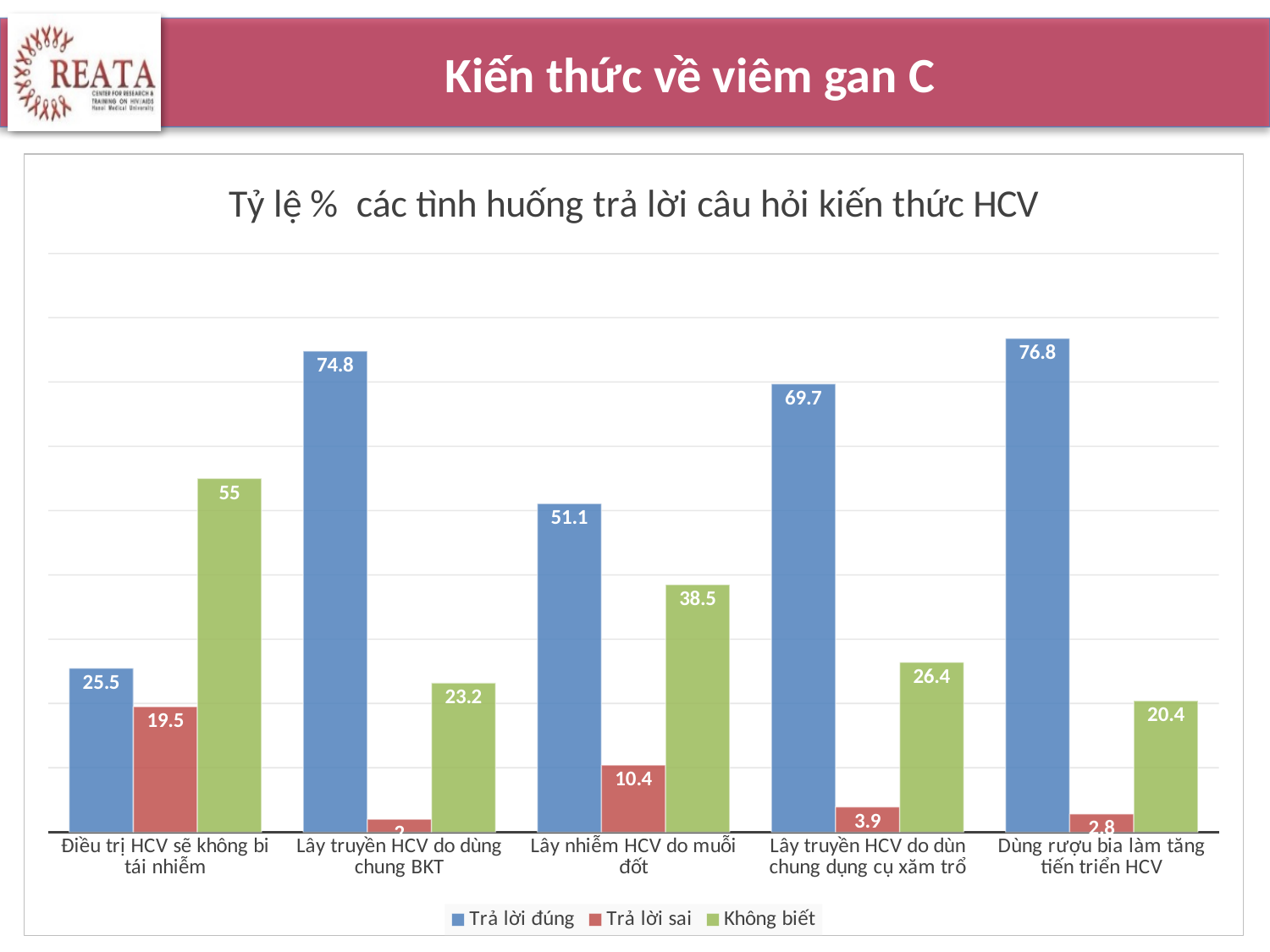

# Kiến thức về viêm gan C

### Chart: Tỷ lệ %  các tình huống trả lời câu hỏi kiến thức HCV

| Category | Trả lời đúng | Trả lời sai | Không biết |
|---|---|---|---|
| Điều trị HCV sẽ không bi tái nhiễm | 25.5 | 19.5 | 55.0 |
| Lây truyền HCV do dùng chung BKT | 74.8 | 2.0 | 23.2 |
| Lây nhiễm HCV do muỗi đốt | 51.1 | 10.4 | 38.5 |
| Lây truyền HCV do dùn chung dụng cụ xăm trổ | 69.7 | 3.9 | 26.4 |
| Dùng rượu bia làm tăng tiến triển HCV | 76.8 | 2.8 | 20.4 |